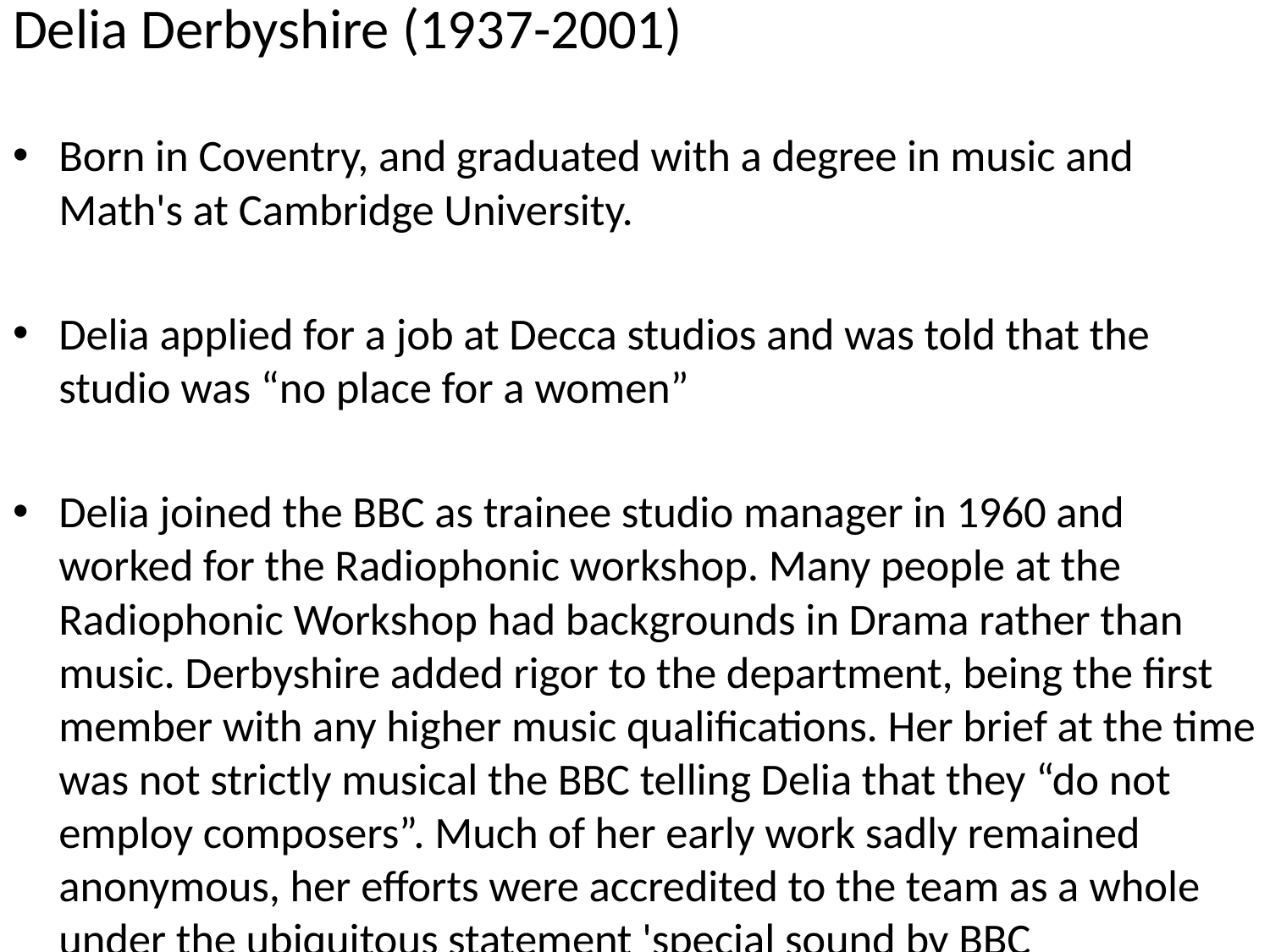

# Delia Derbyshire (1937-2001)
Born in Coventry, and graduated with a degree in music and Math's at Cambridge University.

Delia applied for a job at Decca studios and was told that the studio was “no place for a women”

Delia joined the BBC as trainee studio manager in 1960 and worked for the Radiophonic workshop. Many people at the Radiophonic Workshop had backgrounds in Drama rather than music. Derbyshire added rigor to the department, being the first member with any higher music qualifications. Her brief at the time was not strictly musical the BBC telling Delia that they “do not employ composers”. Much of her early work sadly remained anonymous, her efforts were accredited to the team as a whole under the ubiquitous statement 'special sound by BBC Radiophonic Workshop’.